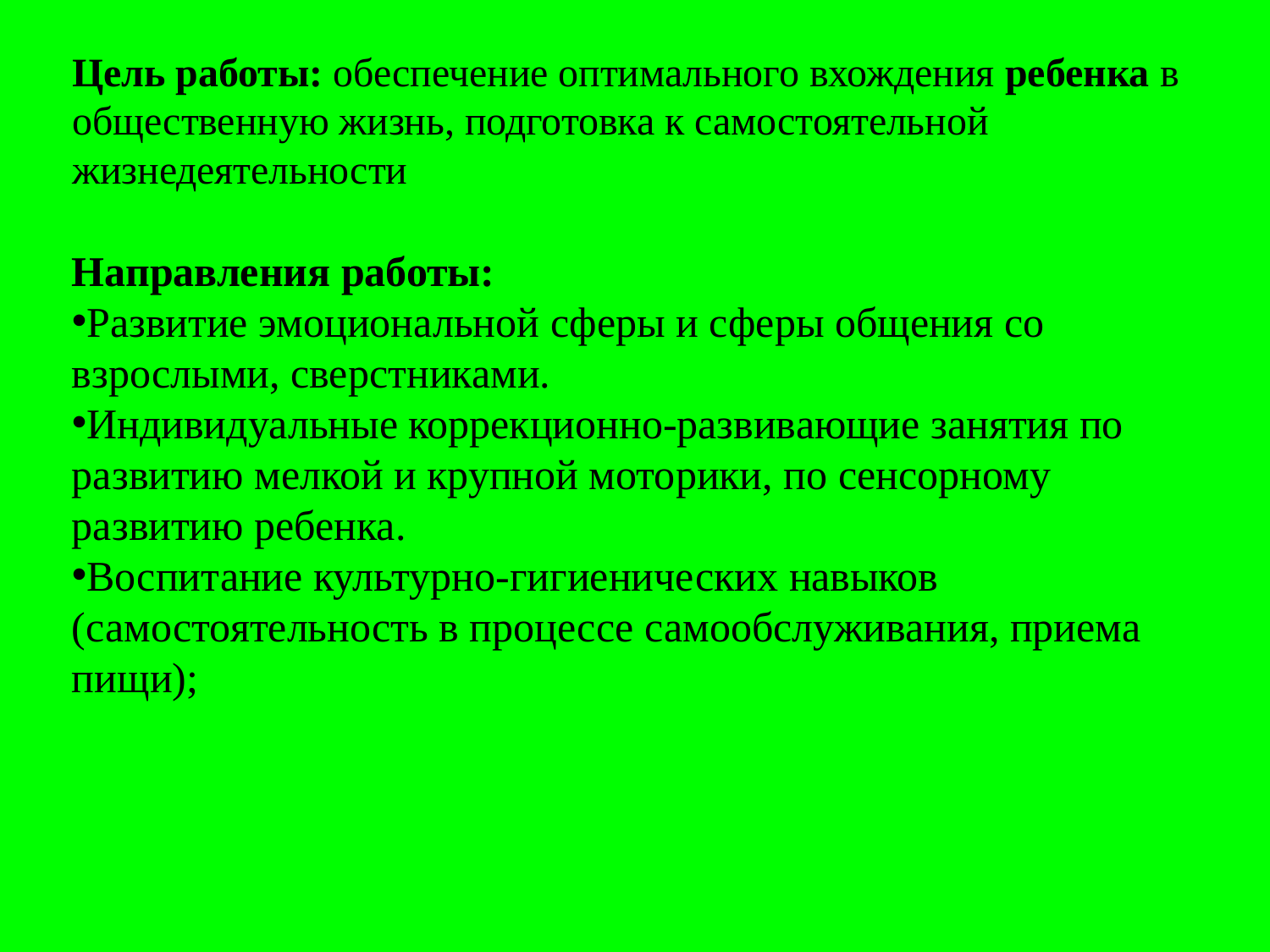

# Цель работы: обеспечение оптимального вхождения ребенка в общественную жизнь, подготовка к самостоятельной жизнедеятельности
Направления работы:
Развитие эмоциональной сферы и сферы общения со взрослыми, сверстниками.
Индивидуальные коррекционно-развивающие занятия по развитию мелкой и крупной моторики, по сенсорному развитию ребенка.
Воспитание культурно-гигиенических навыков (самостоятельность в процессе самообслуживания, приема пищи);